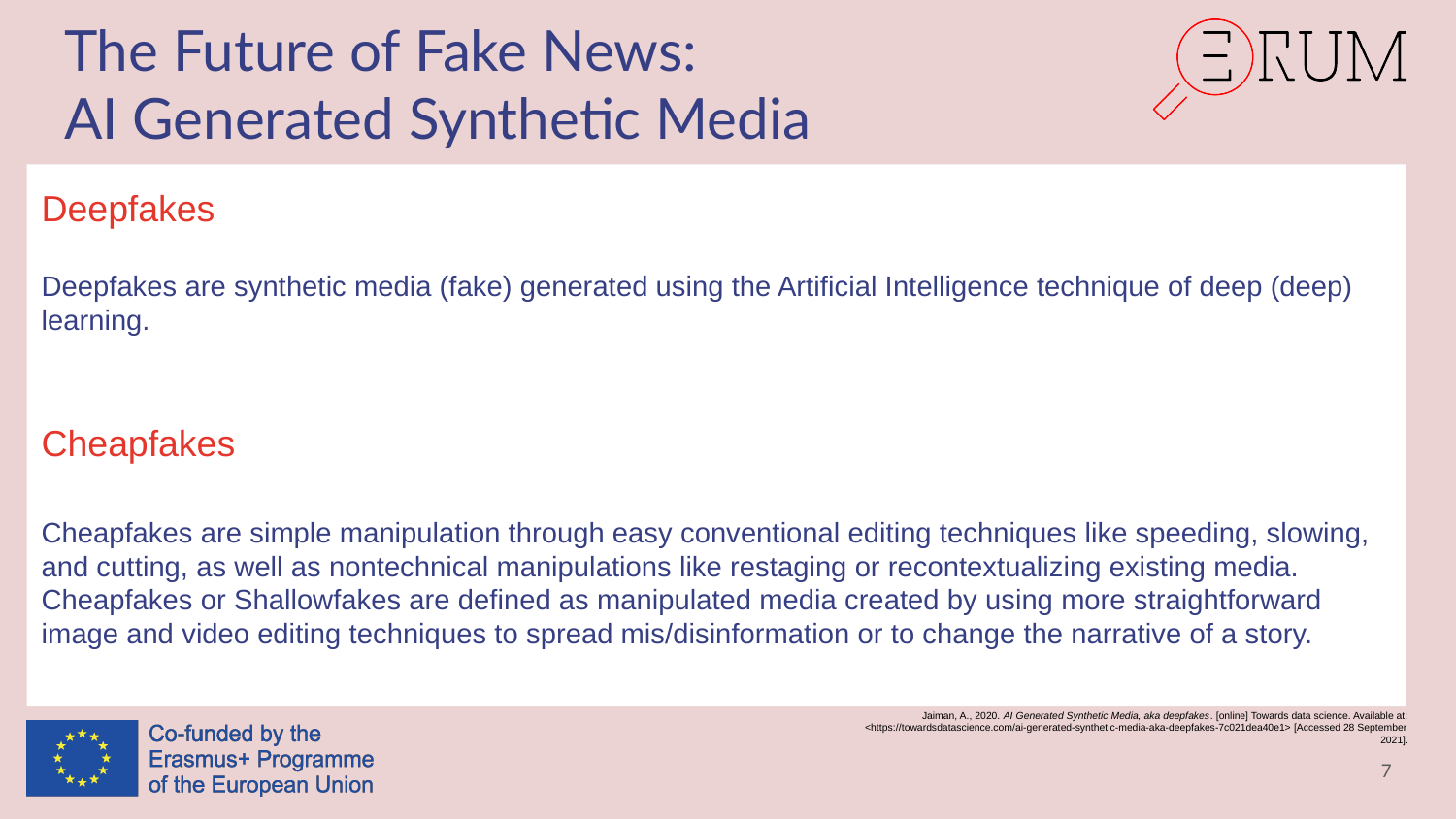

# The Future of Fake News:
AI Generated Synthetic Media
Deepfakes

Deepfakes are synthetic media (fake) generated using the Artificial Intelligence technique of deep (deep) learning.

Cheapfakes

Cheapfakes are simple manipulation through easy conventional editing techniques like speeding, slowing, and cutting, as well as nontechnical manipulations like restaging or recontextualizing existing media. Cheapfakes or Shallowfakes are defined as manipulated media created by using more straightforward image and video editing techniques to spread mis/disinformation or to change the narrative of a story.

Jaiman, A., 2020. AI Generated Synthetic Media, aka deepfakes. [online] Towards data science. Available at: <https://towardsdatascience.com/ai-generated-synthetic-media-aka-deepfakes-7c021dea40e1> [Accessed 28 September 2021].
7